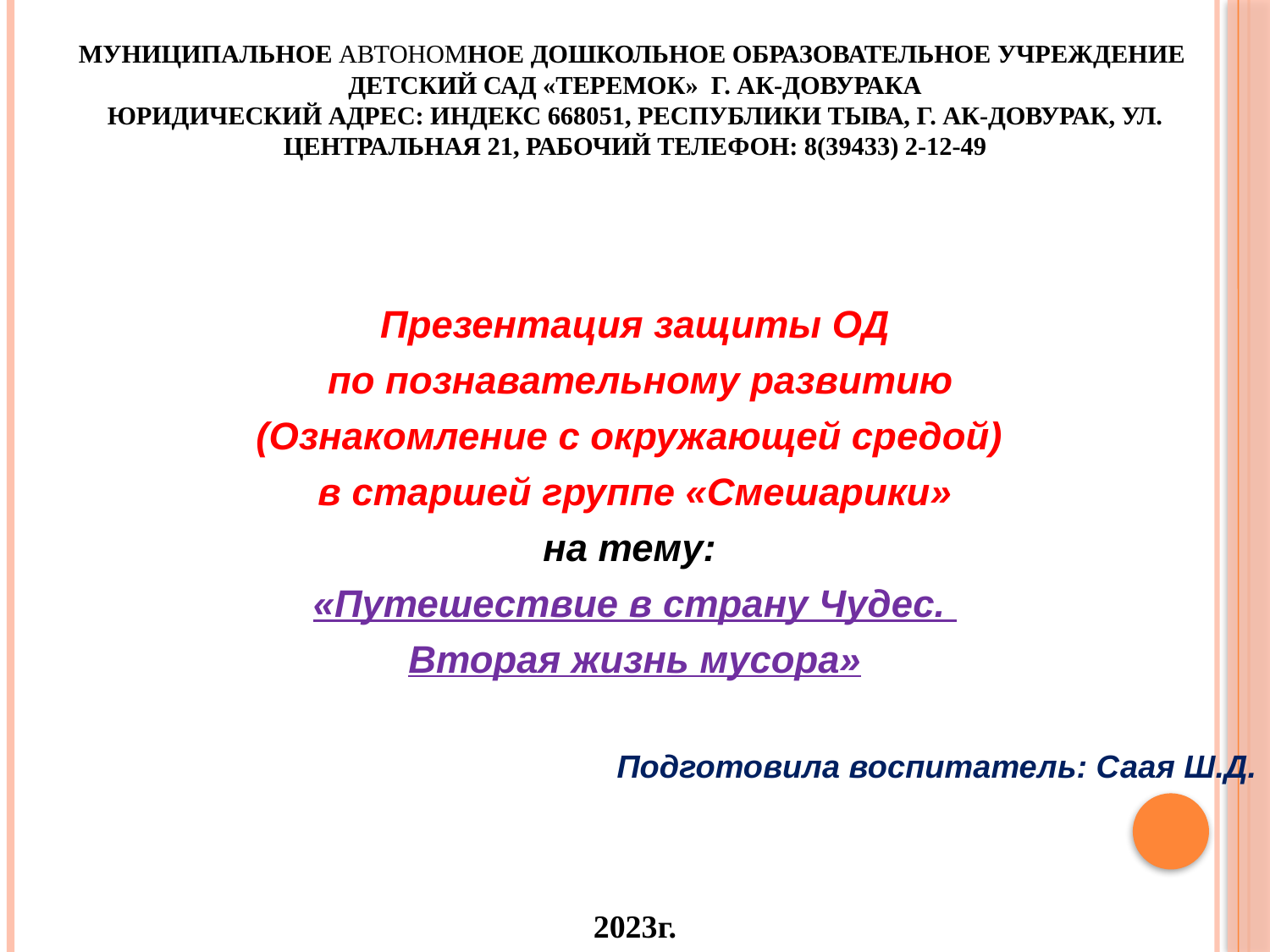

# Муниципальное АВТОНОМное дошкольное образовательное учреждение детский сад «Теремок»  г. Ак-Довурака Юридический адрес: индекс 668051, Республики Тыва, г. Ак-Довурак, ул. Центральная 21, рабочий телефон: 8(39433) 2-12-49

Презентация защиты ОД
 по познавательному развитию
(Ознакомление с окружающей средой)
в старшей группе «Смешарики»
на тему:
«Путешествие в страну Чудес.
Вторая жизнь мусора»

Подготовила воспитатель: Саая Ш.Д.

2023г.